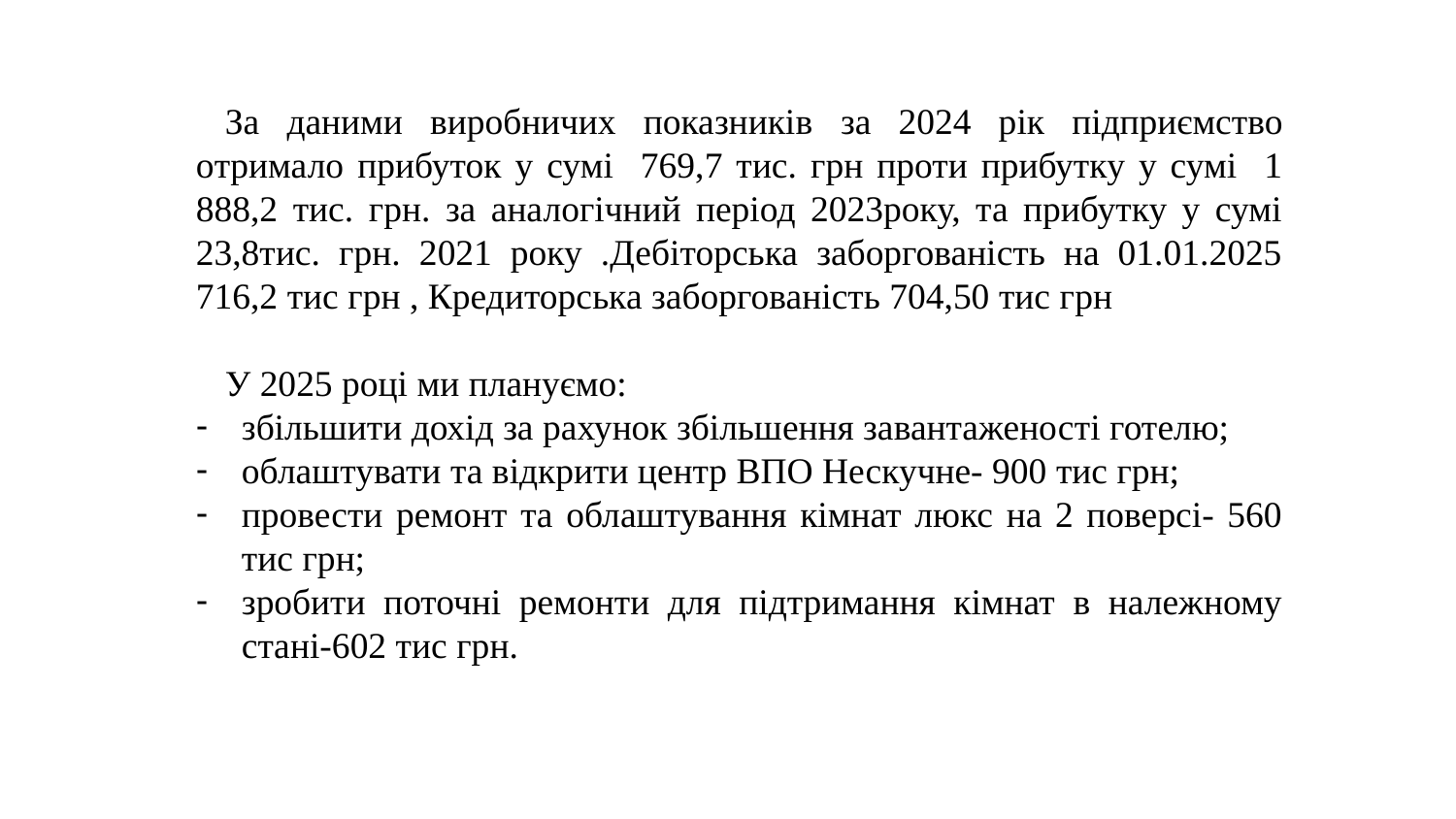

За даними виробничих показників за 2024 рік підприємство отримало прибуток у сумі  769,7 тис. грн проти прибутку у сумі  1 888,2 тис. грн. за аналогічний період 2023року, та прибутку у сумі 23,8тис. грн. 2021 року .Дебіторська заборгованість на 01.01.2025 716,2 тис грн , Кредиторська заборгованість 704,50 тис грн

У 2025 році ми плануємо:
збільшити дохід за рахунок збільшення завантаженості готелю;
облаштувати та відкрити центр ВПО Нескучне- 900 тис грн;
провести ремонт та облаштування кімнат люкс на 2 поверсі- 560 тис грн;
зробити поточні ремонти для підтримання кімнат в належному стані-602 тис грн.